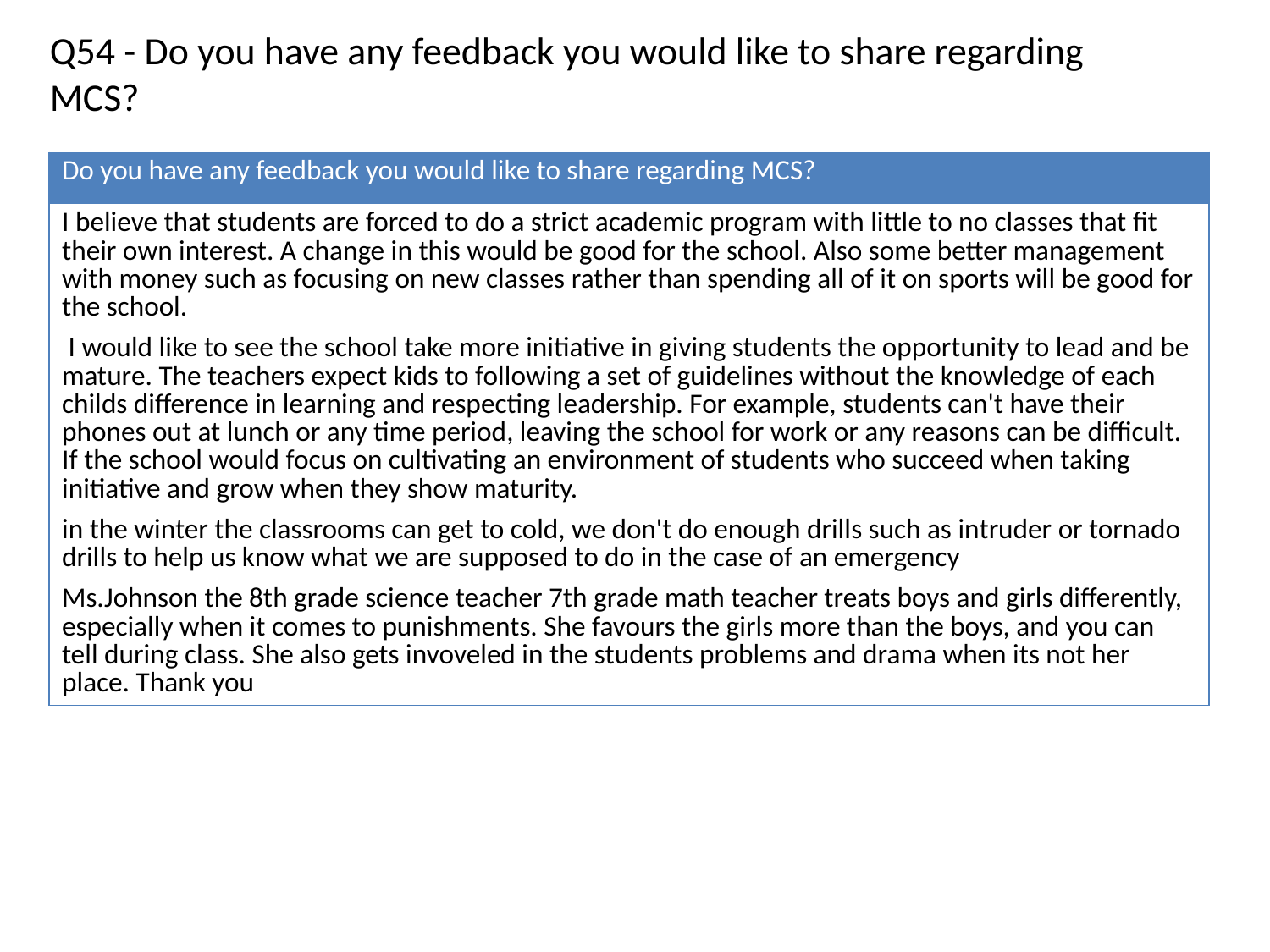

Q54 - Do you have any feedback you would like to share regarding MCS?
| Do you have any feedback you would like to share regarding MCS? |
| --- |
| I believe that students are forced to do a strict academic program with little to no classes that fit their own interest. A change in this would be good for the school. Also some better management with money such as focusing on new classes rather than spending all of it on sports will be good for the school. |
| I would like to see the school take more initiative in giving students the opportunity to lead and be mature. The teachers expect kids to following a set of guidelines without the knowledge of each childs difference in learning and respecting leadership. For example, students can't have their phones out at lunch or any time period, leaving the school for work or any reasons can be difficult. If the school would focus on cultivating an environment of students who succeed when taking initiative and grow when they show maturity. |
| in the winter the classrooms can get to cold, we don't do enough drills such as intruder or tornado drills to help us know what we are supposed to do in the case of an emergency |
| Ms.Johnson the 8th grade science teacher 7th grade math teacher treats boys and girls differently, especially when it comes to punishments. She favours the girls more than the boys, and you can tell during class. She also gets invoveled in the students problems and drama when its not her place. Thank you |